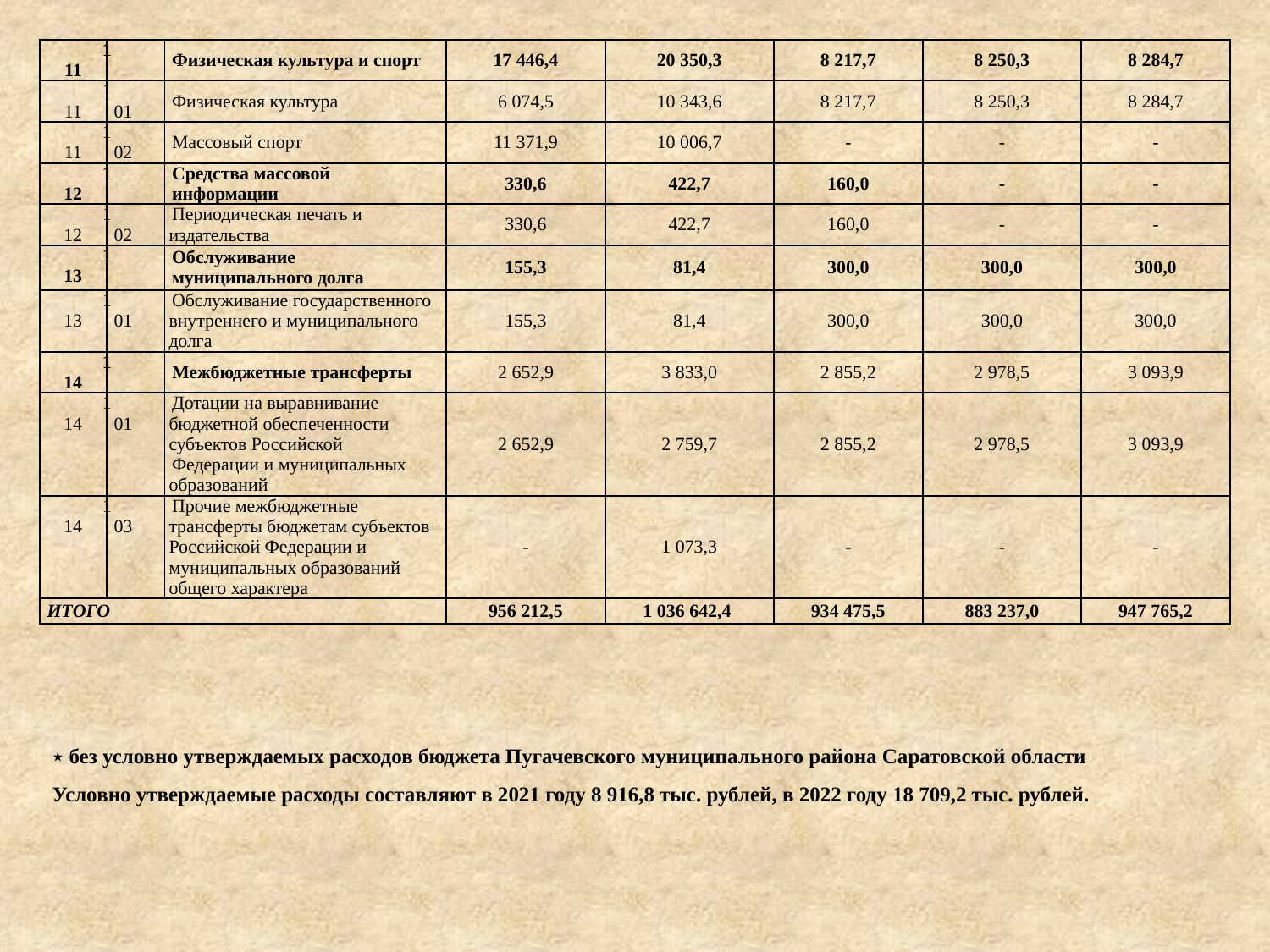

| 111 |  | Физическая культура и спорт | 17 446,4 | 20 350,3 | 8 217,7 | 8 250,3 | 8 284,7 |
| --- | --- | --- | --- | --- | --- | --- | --- |
| 111 | 01 | Физическая культура | 6 074,5 | 10 343,6 | 8 217,7 | 8 250,3 | 8 284,7 |
| 111 | 02 | Массовый спорт | 11 371,9 | 10 006,7 | - | - | - |
| 112 |  | Средства массовой информации | 330,6 | 422,7 | 160,0 | - | - |
| 112 | 02 | Периодическая печать и издательства | 330,6 | 422,7 | 160,0 | - | - |
| 113 |  | Обслуживание муниципального долга | 155,3 | 81,4 | 300,0 | 300,0 | 300,0 |
| 113 | 01 | Обслуживание государственного внутреннего и муниципального долга | 155,3 | 81,4 | 300,0 | 300,0 | 300,0 |
| 114 |  | Межбюджетные трансферты | 2 652,9 | 3 833,0 | 2 855,2 | 2 978,5 | 3 093,9 |
| 114 | 01 | Дотации на выравнивание бюджетной обеспеченности субъектов Российской Федерации и муниципальных образований | 2 652,9 | 2 759,7 | 2 855,2 | 2 978,5 | 3 093,9 |
| 114 | 03 | Прочие межбюджетные трансферты бюджетам субъектов Российской Федерации и муниципальных образований общего характера | - | 1 073,3 | - | - | - |
| ИТОГО |  |  | 956 212,5 | 1 036 642,4 | 934 475,5 | 883 237,0 | 947 765,2 |
٭ без условно утверждаемых расходов бюджета Пугачевского муниципального района Саратовской области
Условно утверждаемые расходы составляют в 2021 году 8 916,8 тыс. рублей, в 2022 году 18 709,2 тыс. рублей.